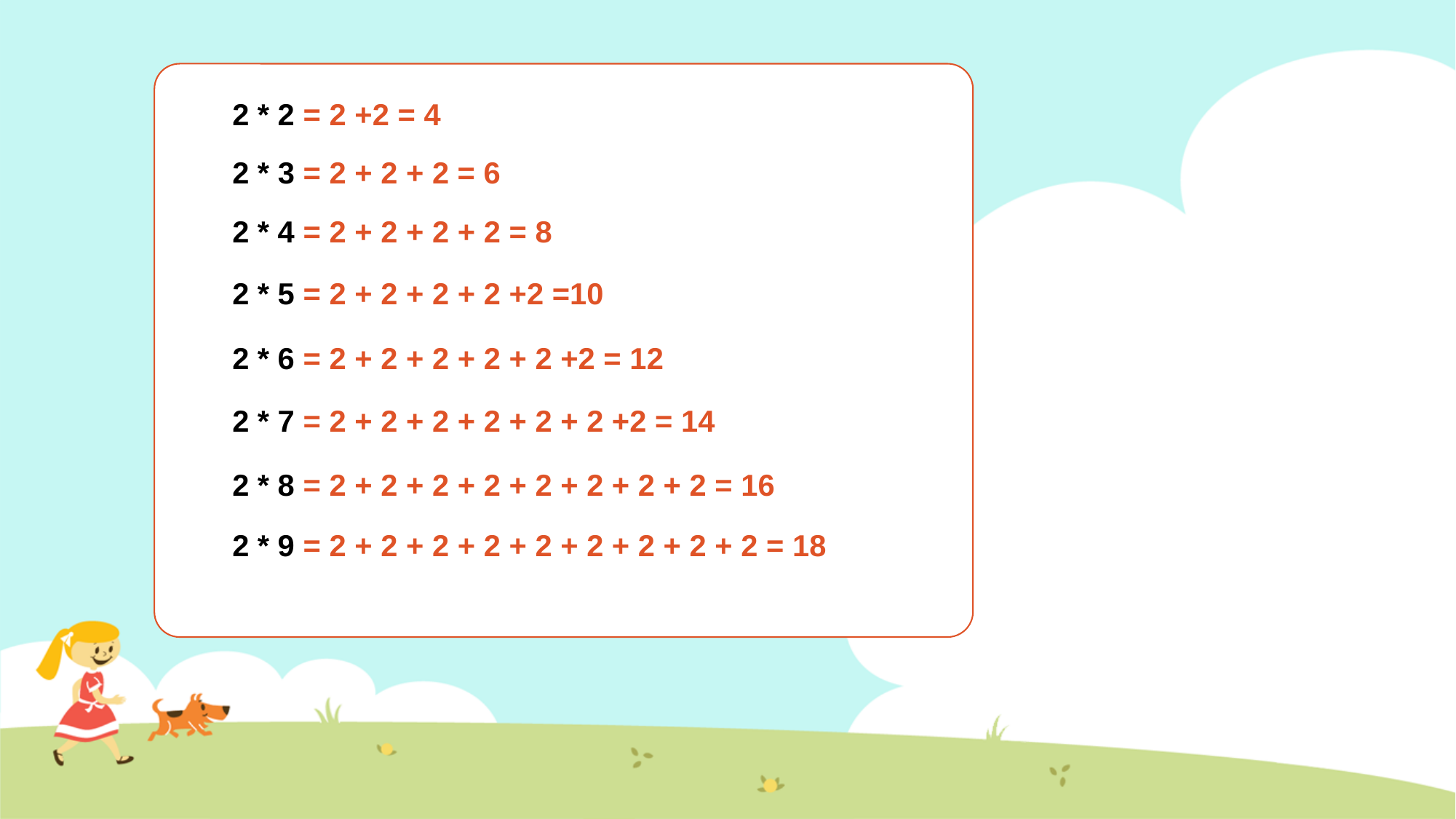

2 * 2 = 2 +2 = 4
2 * 3 = 2 + 2 + 2 = 6
2 * 4 = 2 + 2 + 2 + 2 = 8
2 * 5 = 2 + 2 + 2 + 2 +2 =10
2 * 6 = 2 + 2 + 2 + 2 + 2 +2 = 12
2 * 7 = 2 + 2 + 2 + 2 + 2 + 2 +2 = 14
2 * 8 = 2 + 2 + 2 + 2 + 2 + 2 + 2 + 2 = 16
2 * 9 = 2 + 2 + 2 + 2 + 2 + 2 + 2 + 2 + 2 = 18
.
# .